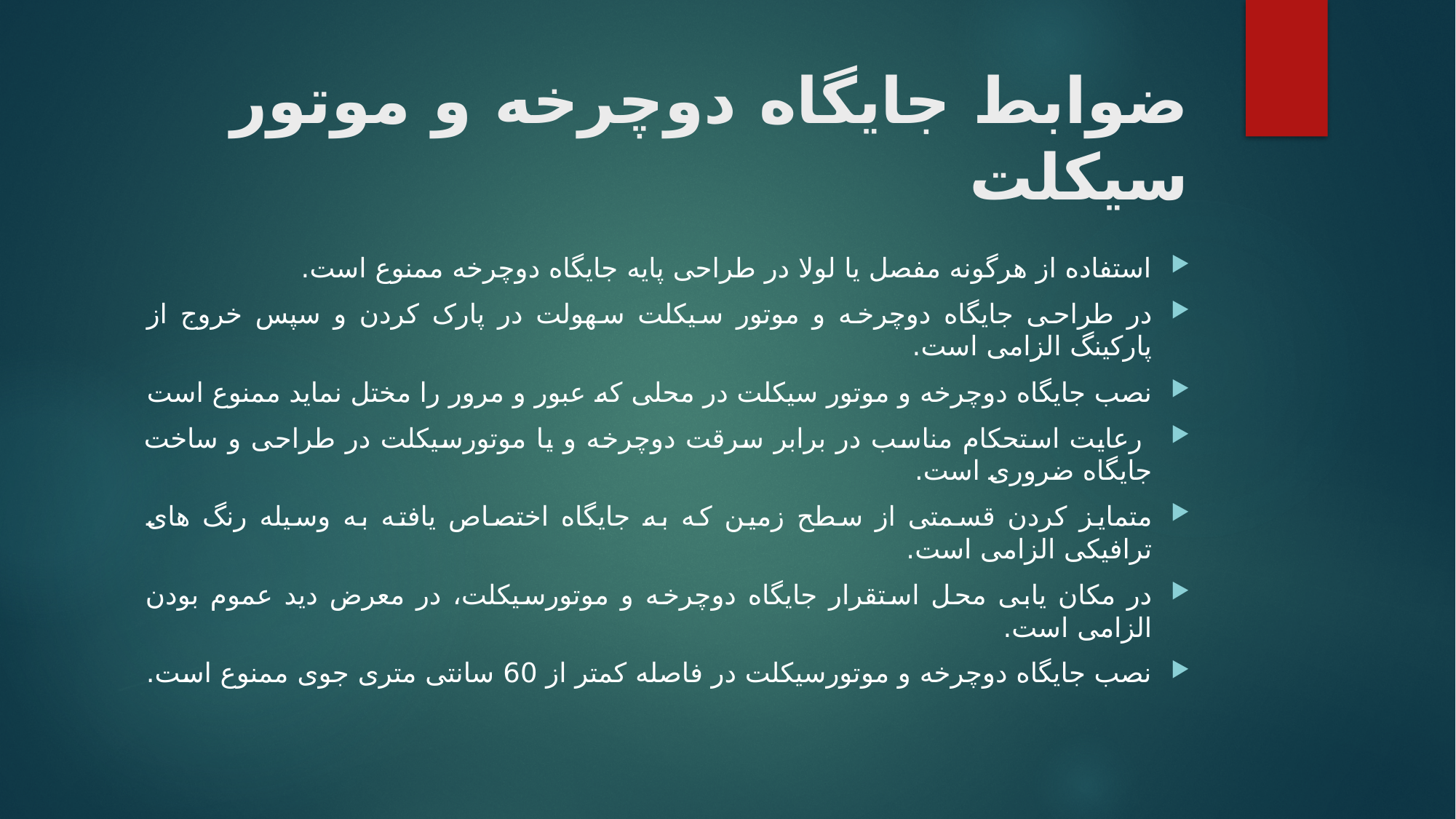

# ضوابط جایگاه دوچرخه و موتور سیکلت
استفاده از هرگونه مفصل یا لولا در طراحی پایه جایگاه دوچرخه ممنوع است.
در طراحی جایگاه دوچرخه و موتور سیکلت سهولت در پارک کردن و سپس خروج از پارکینگ الزامی است.
نصب جایگاه دوچرخه و موتور سیکلت در محلی که عبور و مرور را مختل نماید ممنوع است
 رعایت استحکام مناسب در برابر سرقت دوچرخه و یا موتورسیکلت در طراحی و ساخت جایگاه ضروری است.
متمایز کردن قسمتی از سطح زمین که به جایگاه اختصاص یافته به وسیله رنگ های ترافیکی الزامی است.
در مکان یابی محل استقرار جایگاه دوچرخه و موتورسیکلت، در معرض دید عموم بودن الزامی است.
نصب جایگاه دوچرخه و موتورسیکلت در فاصله کمتر از 60 سانتی متری جوی ممنوع است.